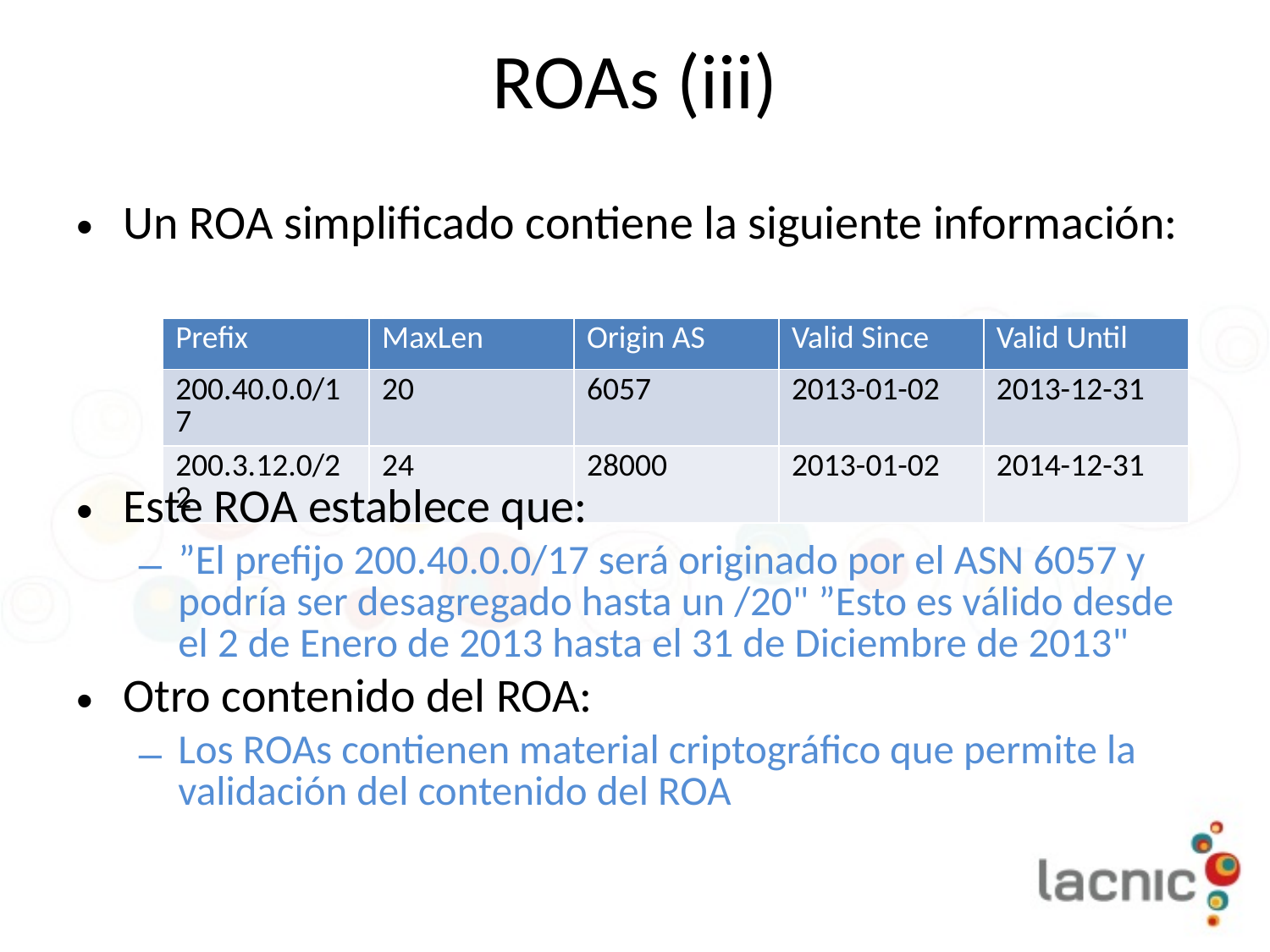

# ROAs (iii)
Un ROA simplificado contiene la siguiente información:

Este ROA establece que:
”El prefijo 200.40.0.0/17 será originado por el ASN 6057 y podría ser desagregado hasta un /20" ”Esto es válido desde el 2 de Enero de 2013 hasta el 31 de Diciembre de 2013"
Otro contenido del ROA:
Los ROAs contienen material criptográfico que permite la validación del contenido del ROA
| Prefix | MaxLen | Origin AS | Valid Since | Valid Until |
| --- | --- | --- | --- | --- |
| 200.40.0.0/17 | 20 | 6057 | 2013-01-02 | 2013-12-31 |
| 200.3.12.0/22 | 24 | 28000 | 2013-01-02 | 2014-12-31 |